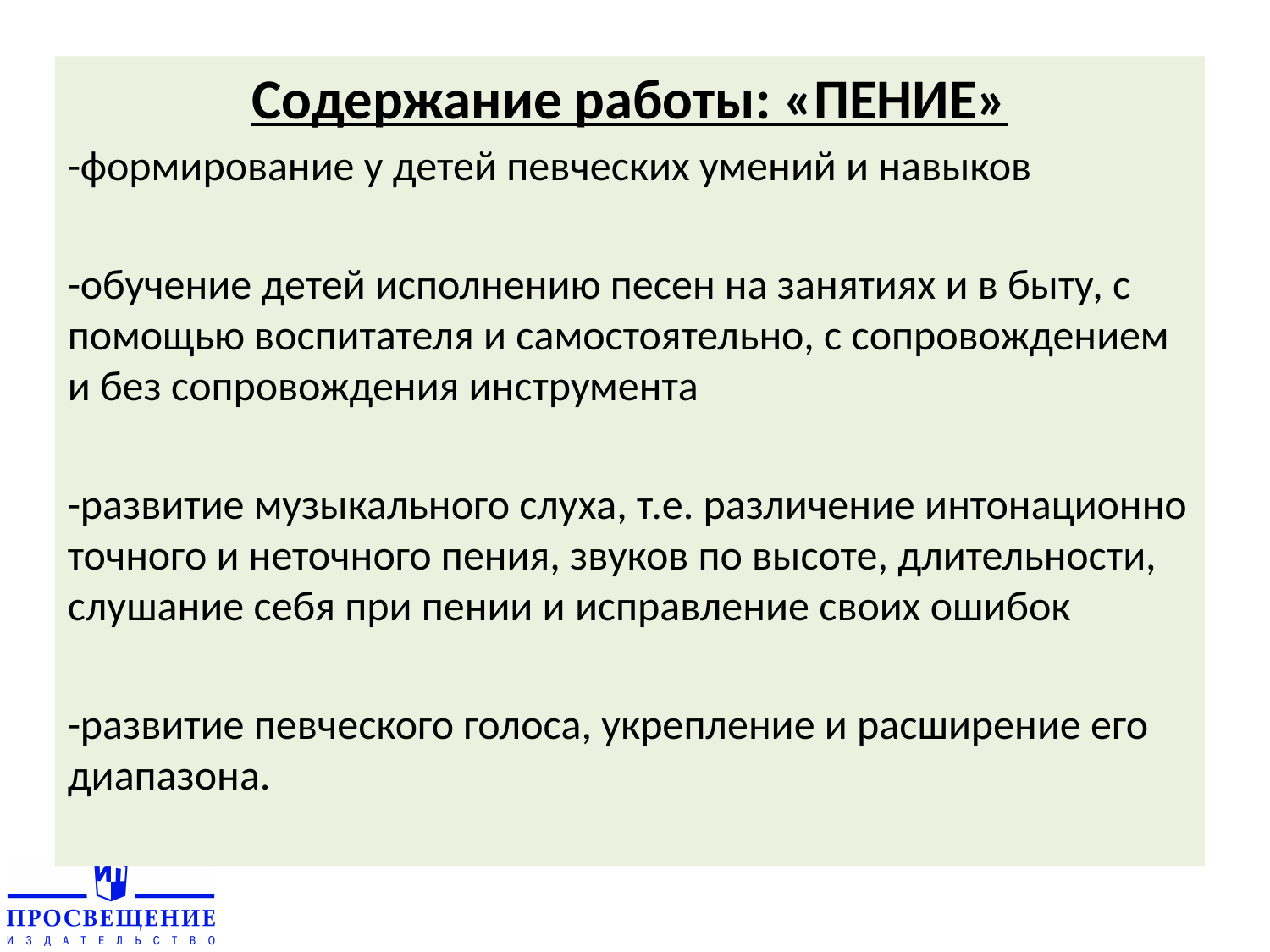

Содержание работы: «ПЕНИЕ»
-формирование у детей певческих умений и навыков

-обучение детей исполнению песен на занятиях и в быту, с помощью воспитателя и самостоятельно, с сопровождением и без сопровождения инструмента

-развитие музыкального слуха, т.е. различение интонационно точного и неточного пения, звуков по высоте, длительности, слушание себя при пении и исправление своих ошибок

-развитие певческого голоса, укрепление и расширение его диапазона.